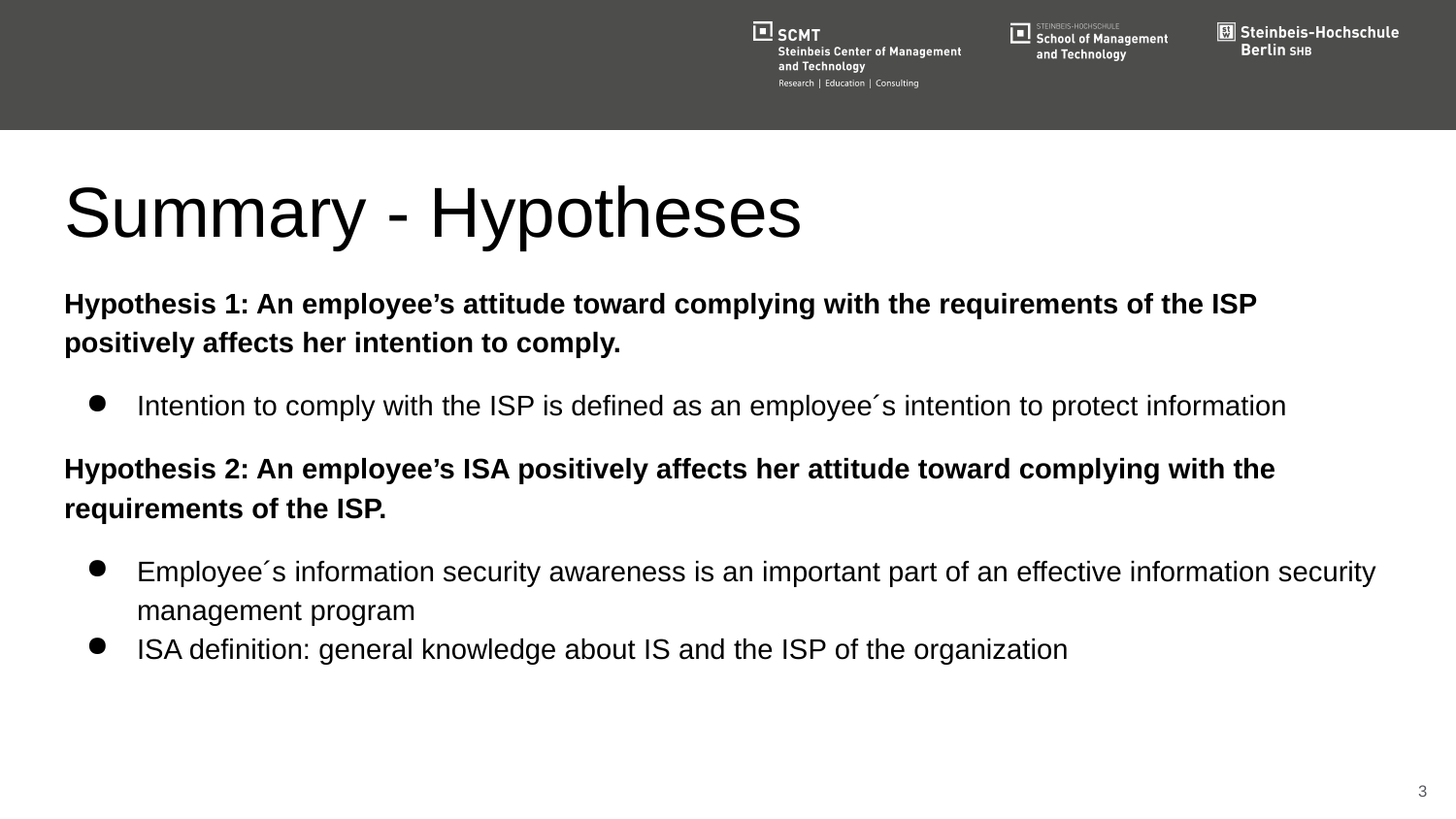

# Summary - Hypotheses
Hypothesis 1: An employee’s attitude toward complying with the requirements of the ISP positively affects her intention to comply.
Intention to comply with the ISP is defined as an employee´s intention to protect information
Hypothesis 2: An employee’s ISA positively affects her attitude toward complying with the requirements of the ISP.
Employee´s information security awareness is an important part of an effective information security management program
ISA definition: general knowledge about IS and the ISP of the organization